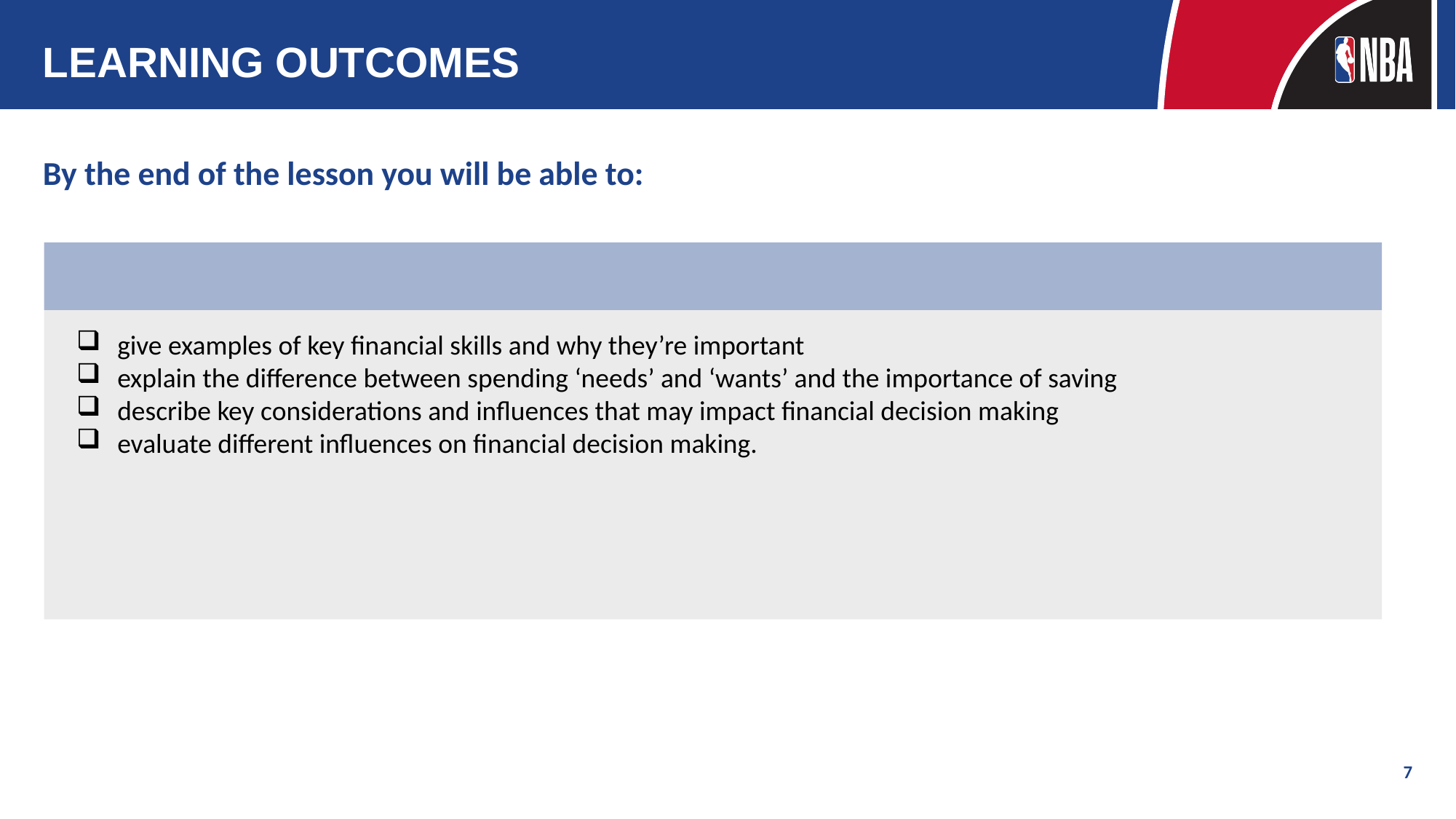

# LEARNING OUTCOMES
By the end of the lesson you will be able to:

give examples of key financial skills and why they’re important
explain the difference between spending ‘needs’ and ‘wants’ and the importance of saving
describe key considerations and influences that may impact financial decision making
evaluate different influences on financial decision making.

7